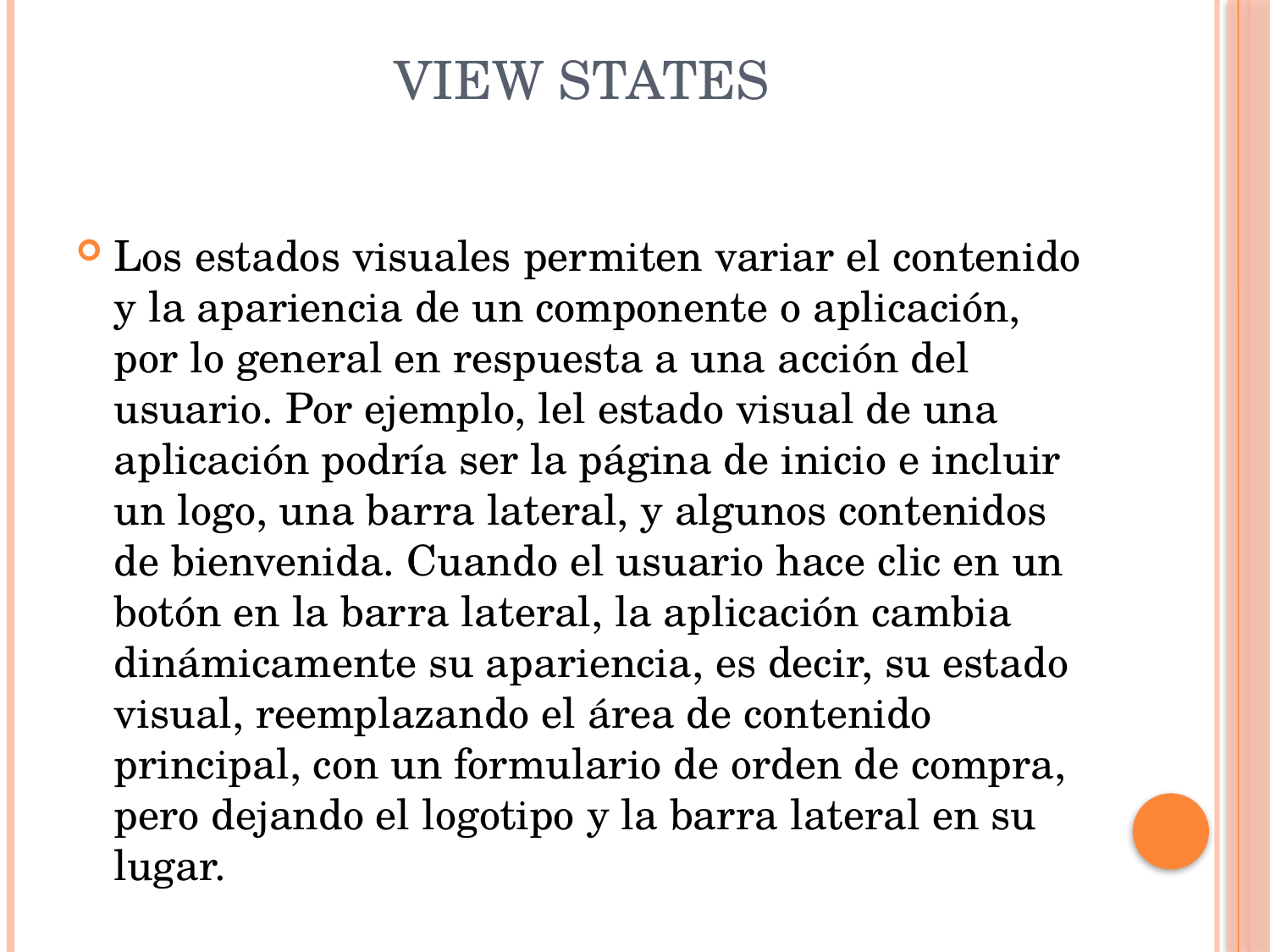

# View States
Los estados visuales permiten variar el contenido y la apariencia de un componente o aplicación, por lo general en respuesta a una acción del usuario. Por ejemplo, lel estado visual de una aplicación podría ser la página de inicio e incluir un logo, una barra lateral, y algunos contenidos de bienvenida. Cuando el usuario hace clic en un botón en la barra lateral, la aplicación cambia dinámicamente su apariencia, es decir, su estado visual, reemplazando el área de contenido principal, con un formulario de orden de compra, pero dejando el logotipo y la barra lateral en su lugar.